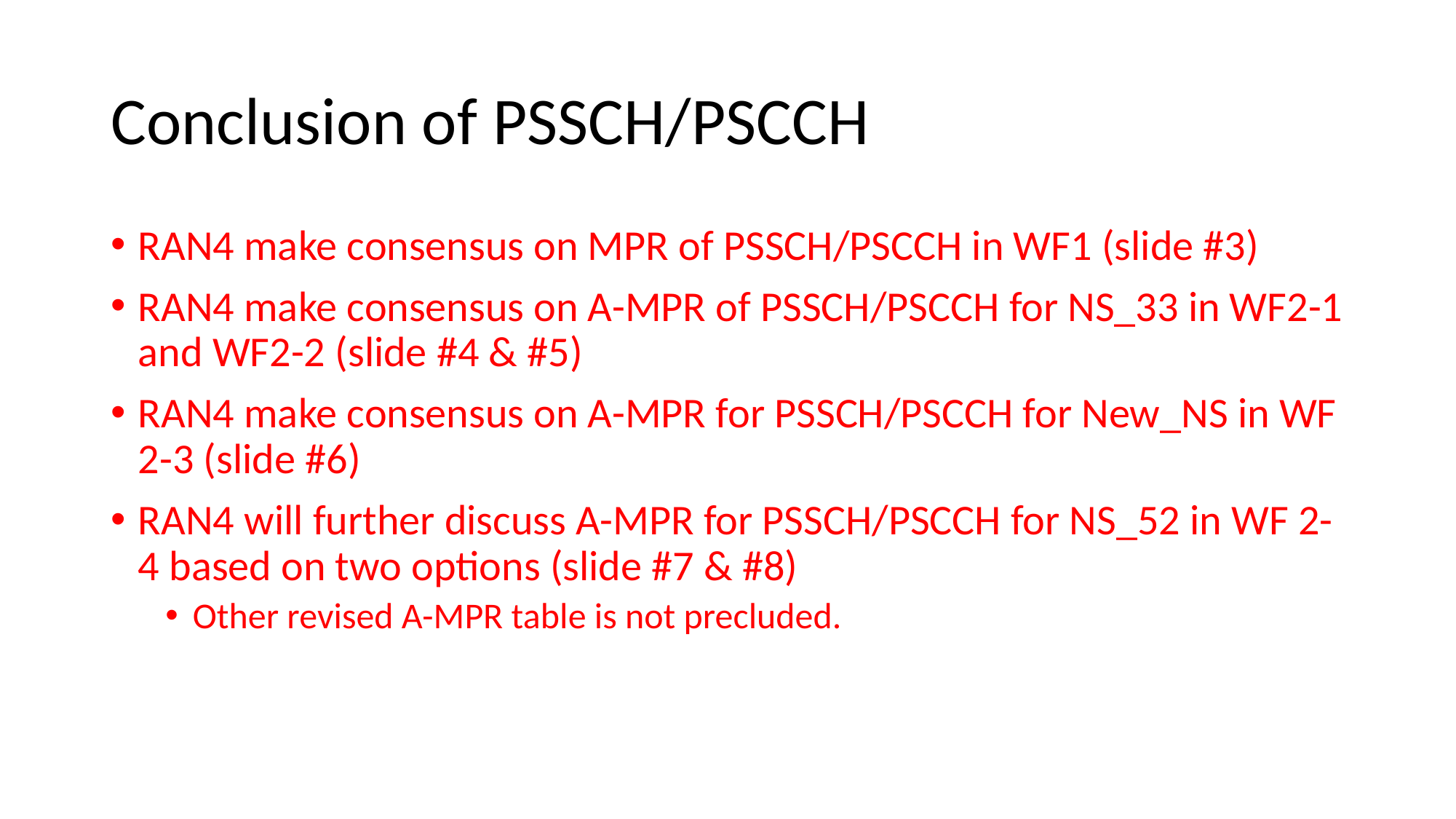

# Conclusion of PSSCH/PSCCH
RAN4 make consensus on MPR of PSSCH/PSCCH in WF1 (slide #3)
RAN4 make consensus on A-MPR of PSSCH/PSCCH for NS_33 in WF2-1 and WF2-2 (slide #4 & #5)
RAN4 make consensus on A-MPR for PSSCH/PSCCH for New_NS in WF 2-3 (slide #6)
RAN4 will further discuss A-MPR for PSSCH/PSCCH for NS_52 in WF 2-4 based on two options (slide #7 & #8)
Other revised A-MPR table is not precluded.